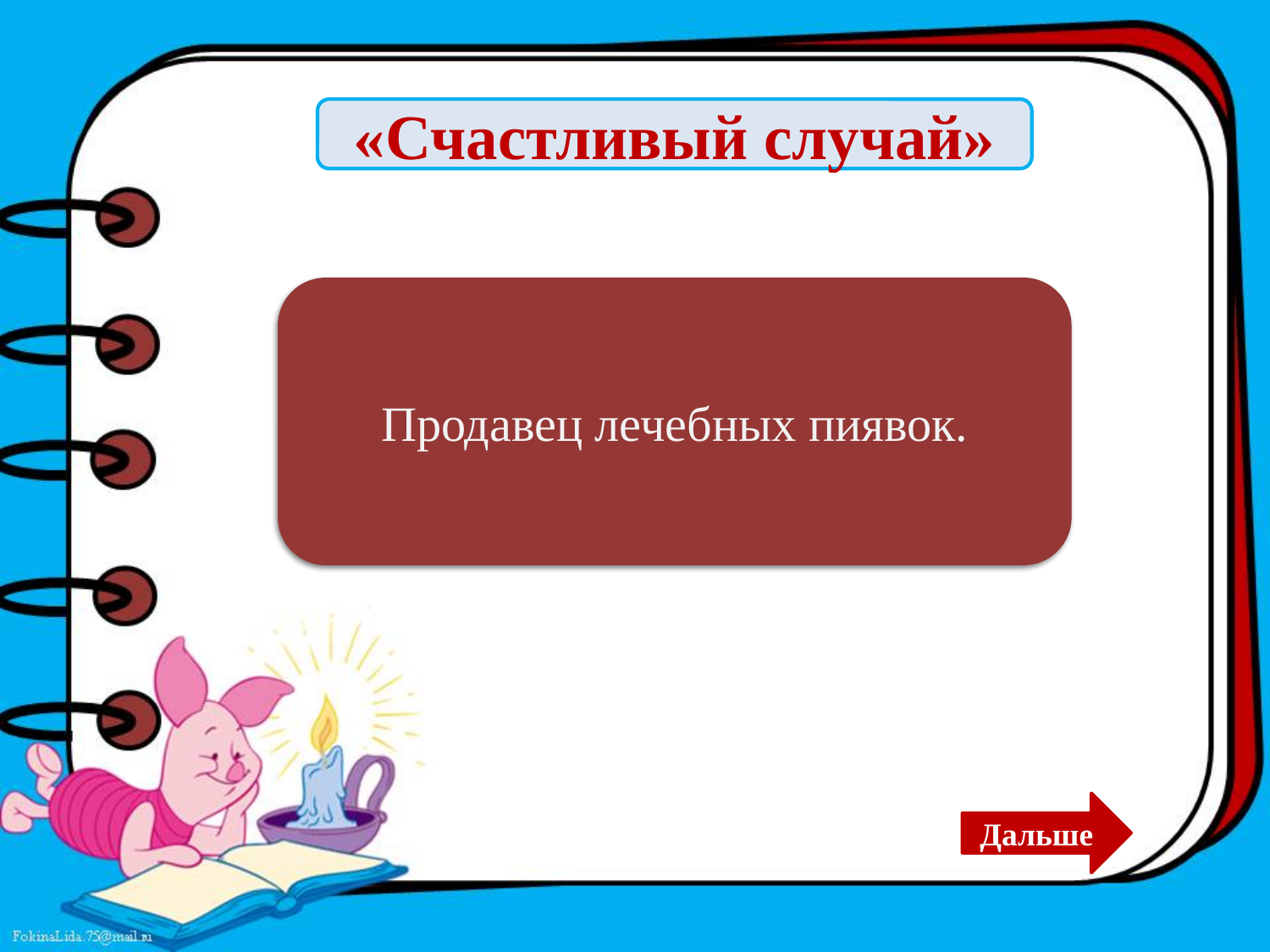

«Счастливый случай»
Дуремар
Продавец лечебных пиявок.

Дальше